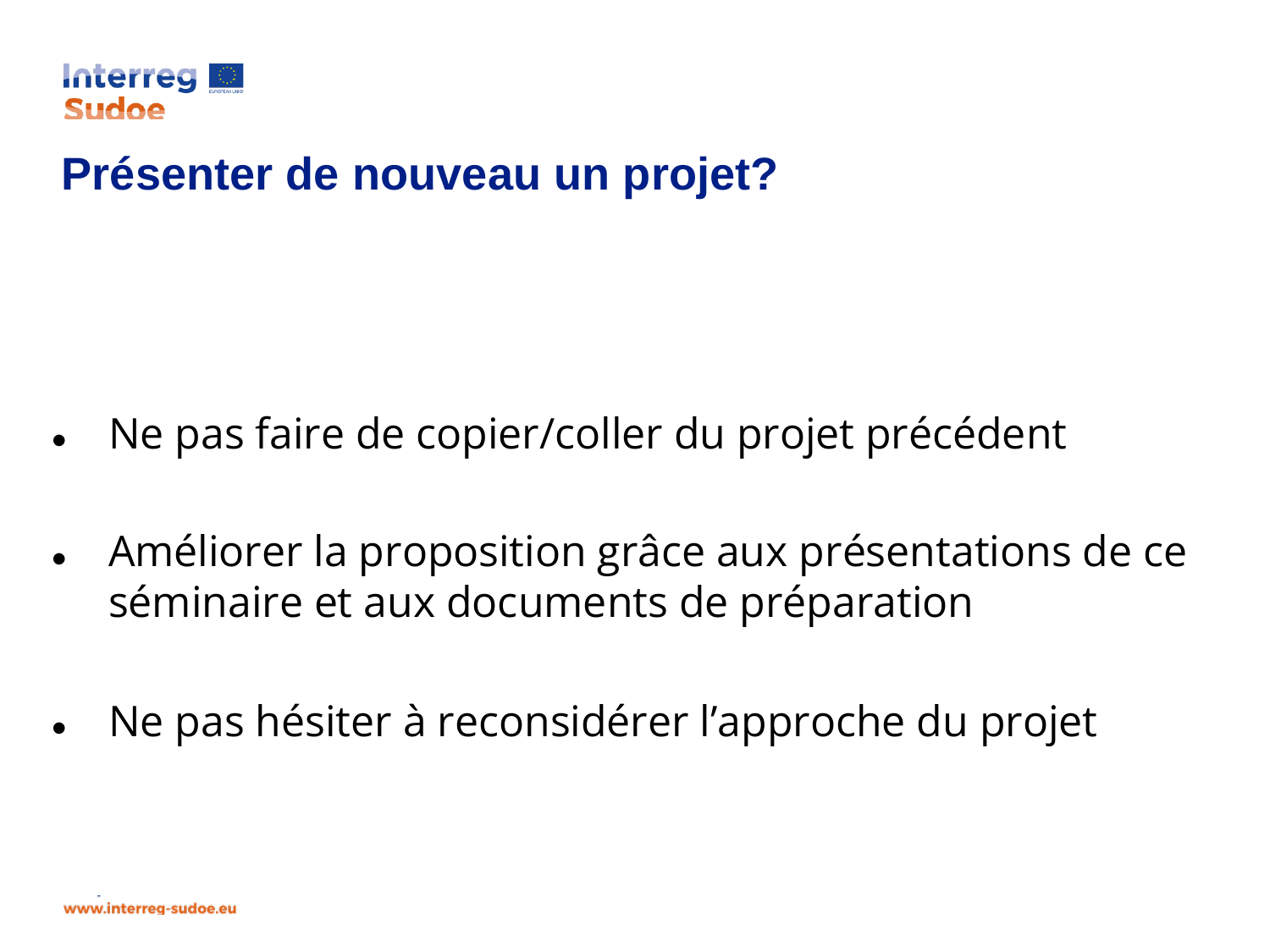

Ne pas faire de copier/coller du projet précédent

Améliorer la proposition grâce aux présentations de ce séminaire et aux documents de préparation

Ne pas hésiter à reconsidérer l’approche du projet
# Présenter de nouveau un projet?